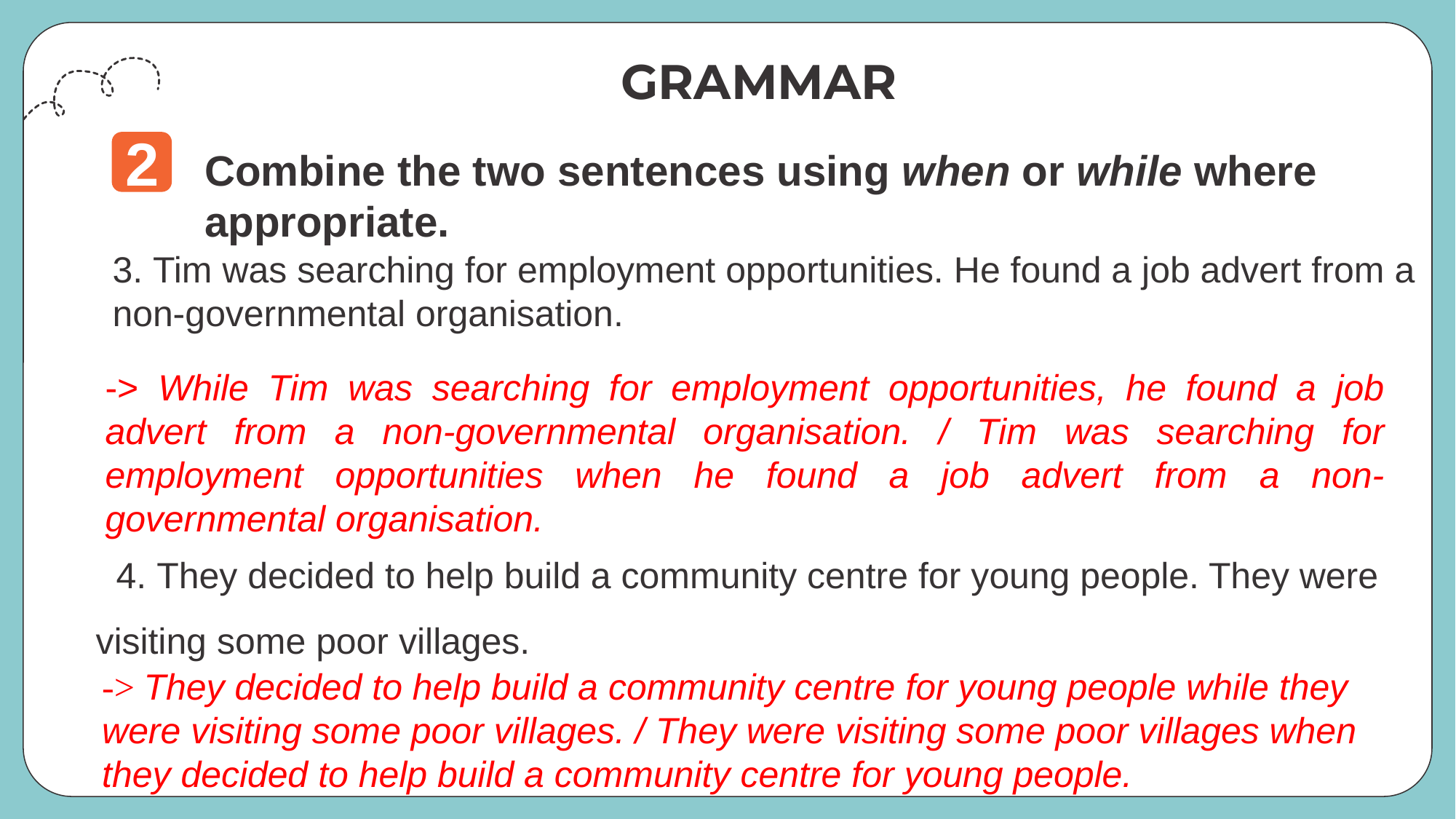

PRACTICE
GRAMMAR
2

Combine the two sentences using when or while where appropriate.
3. Tim was searching for employment opportunities. He found a job advert from a non-governmental organisation.

  4. They decided to help build a community centre for young people. They were visiting some poor villages.
-> While Tim was searching for employment opportunities, he found a job advert from a non-governmental organisation. / Tim was searching for employment opportunities when he found a job advert from a non-governmental organisation.
-> They decided to help build a community centre for young people while they were visiting some poor villages. / They were visiting some poor villages when they decided to help build a community centre for young people.